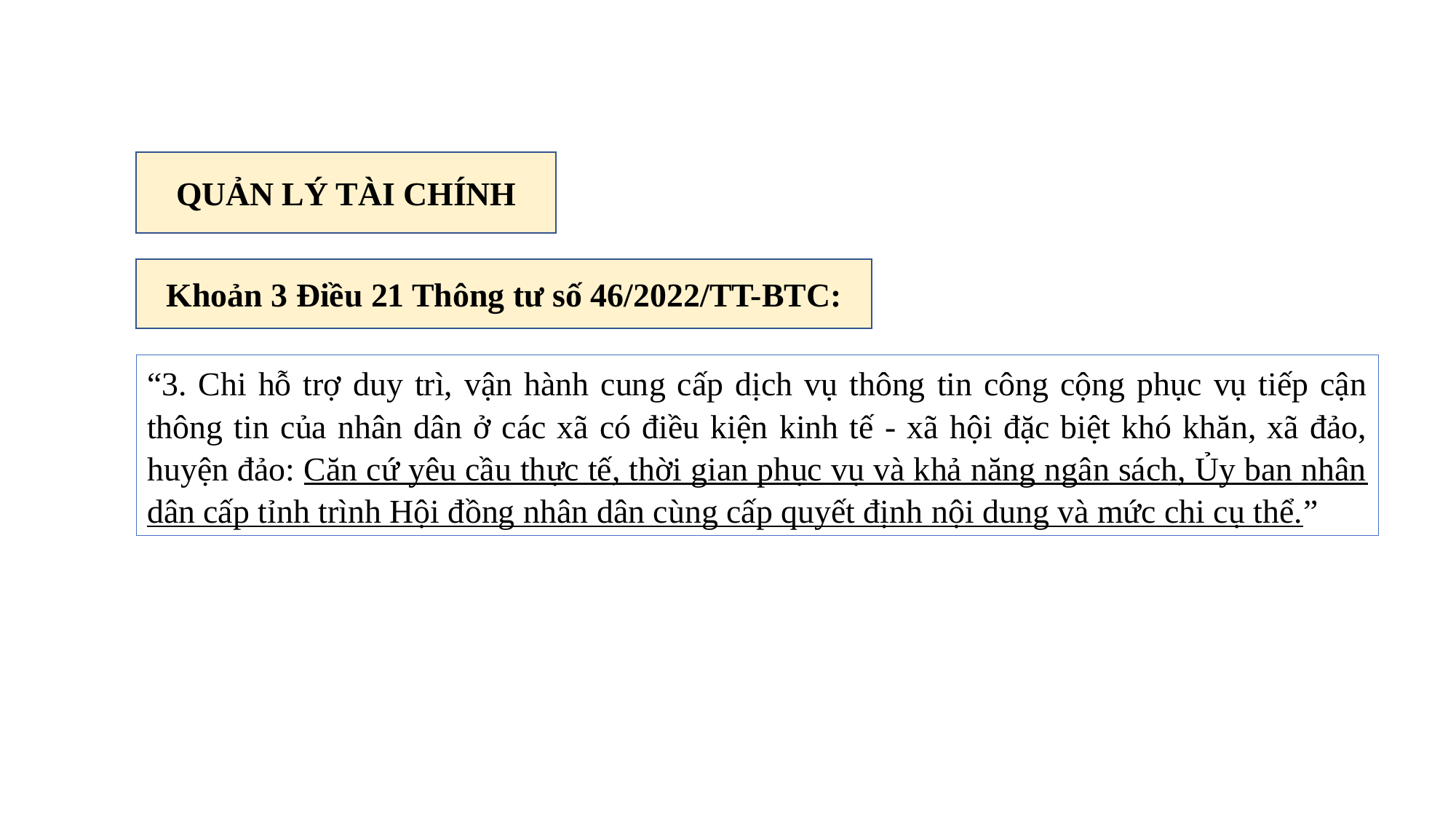

QUẢN LÝ TÀI CHÍNH
Khoản 3 Điều 21 Thông tư số 46/2022/TT-BTC:
“3. Chi hỗ trợ duy trì, vận hành cung cấp dịch vụ thông tin công cộng phục vụ tiếp cận thông tin của nhân dân ở các xã có điều kiện kinh tế - xã hội đặc biệt khó khăn, xã đảo, huyện đảo: Căn cứ yêu cầu thực tế, thời gian phục vụ và khả năng ngân sách, Ủy ban nhân dân cấp tỉnh trình Hội đồng nhân dân cùng cấp quyết định nội dung và mức chi cụ thể.”